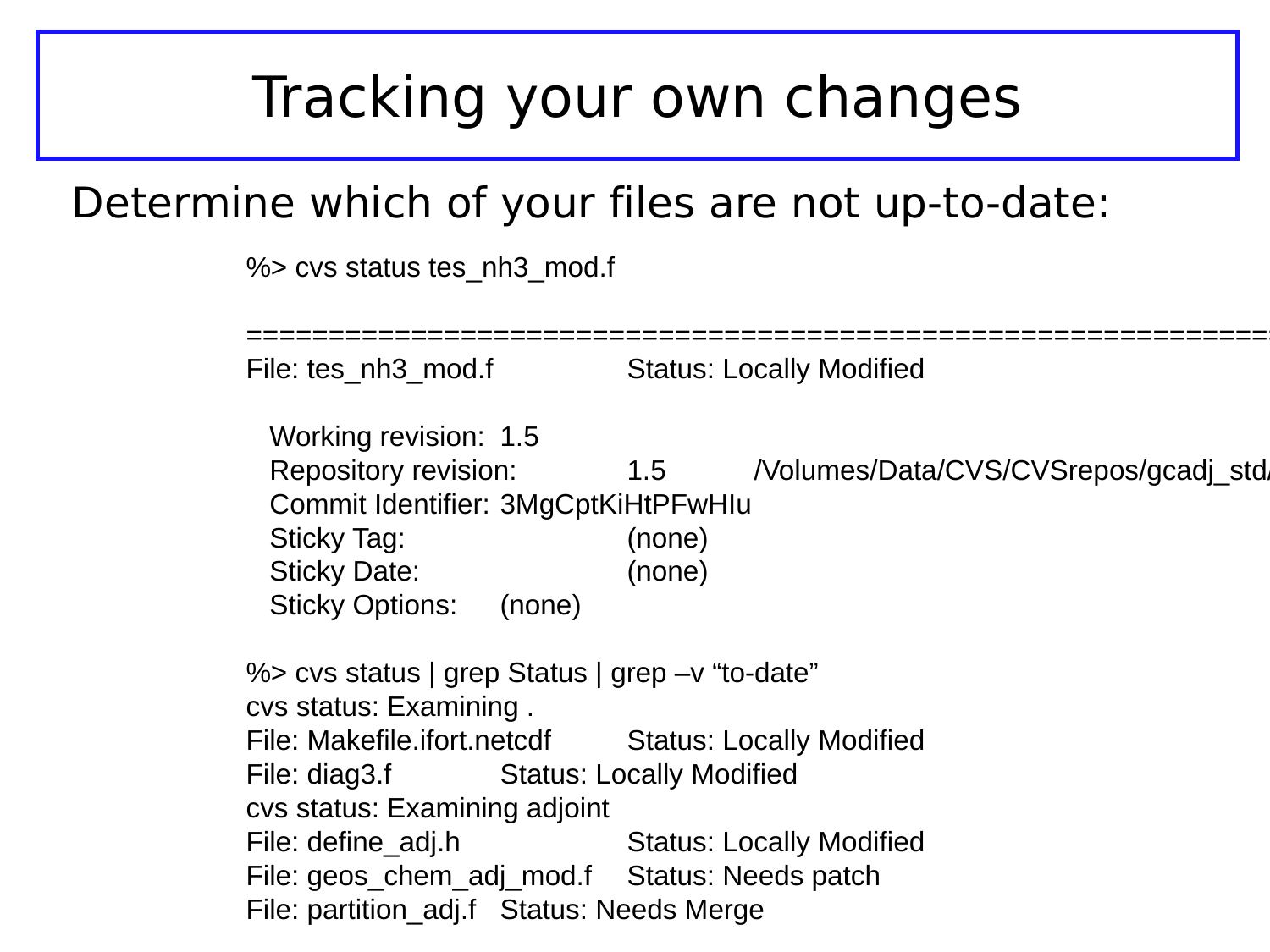

# Tracking your own changes
Determine which of your files are not up-to-date:
%> cvs status tes_nh3_mod.f

===================================================================
File: tes_nh3_mod.f    	Status: Locally Modified

   Working revision:	1.5
   Repository revision:	1.5	/Volumes/Data/CVS/CVSrepos/gcadj_std/code/obs_operators/tes_nh3_mod.f,v
   Commit Identifier:	3MgCptKiHtPFwHIu
   Sticky Tag:		(none)
   Sticky Date:		(none)
   Sticky Options:	(none)

%> cvs status | grep Status | grep –v “to-date”
cvs status: Examining .
File: Makefile.ifort.netcdf	Status: Locally Modified
File: diag3.f          	Status: Locally Modified
cvs status: Examining adjoint
File: define_adj.h     	Status: Locally Modified
File: geos_chem_adj_mod.f	Status: Needs patch
File: partition_adj.f  	Status: Needs Merge